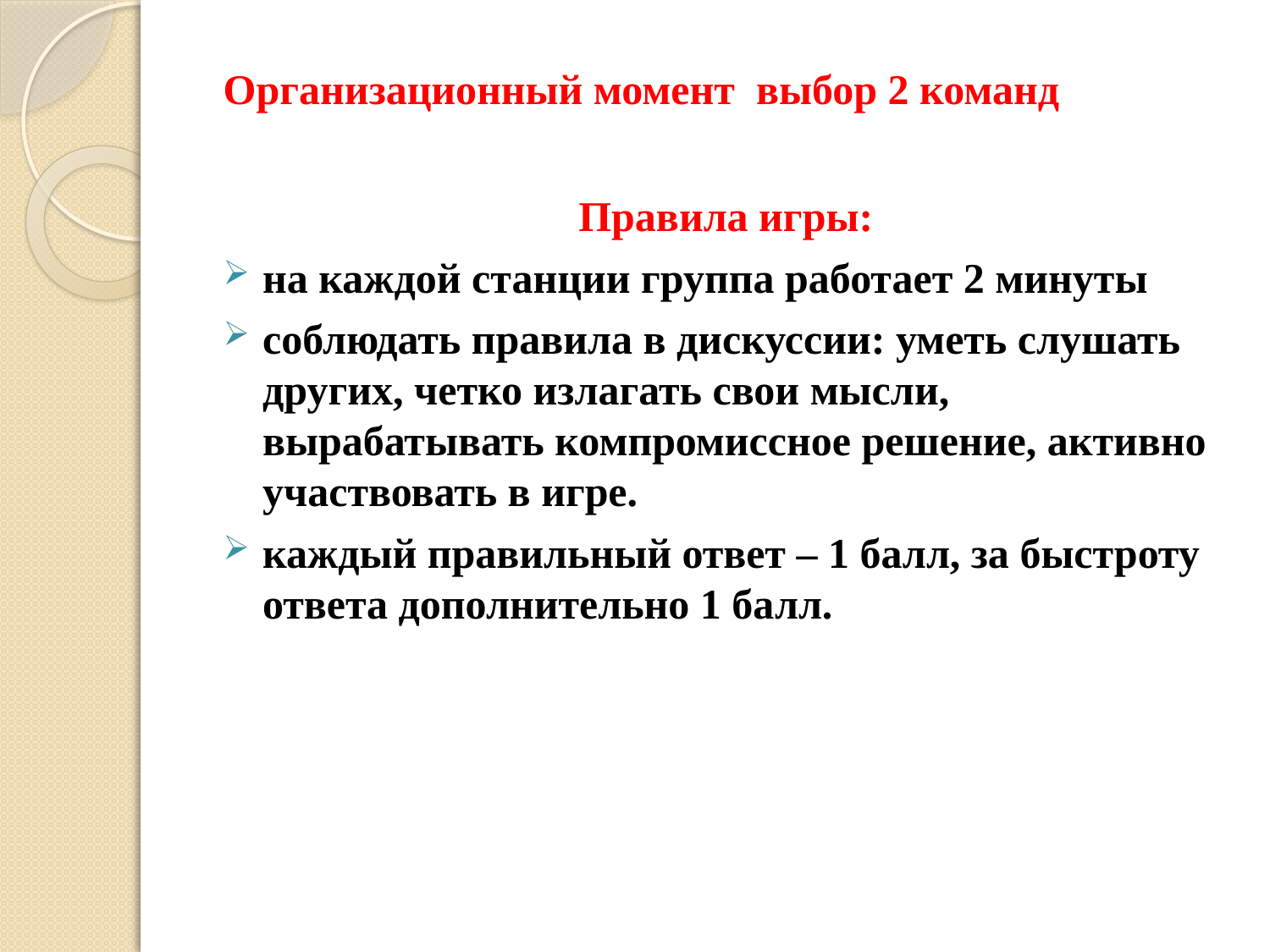

Организационный момент  выбор 2 команд

Правила игры:
на каждой станции группа работает 2 минуты
соблюдать правила в дискуссии: уметь слушать других, четко излагать свои мысли, вырабатывать компромиссное решение, активно участвовать в игре.
каждый правильный ответ – 1 балл, за быстроту ответа дополнительно 1 балл.